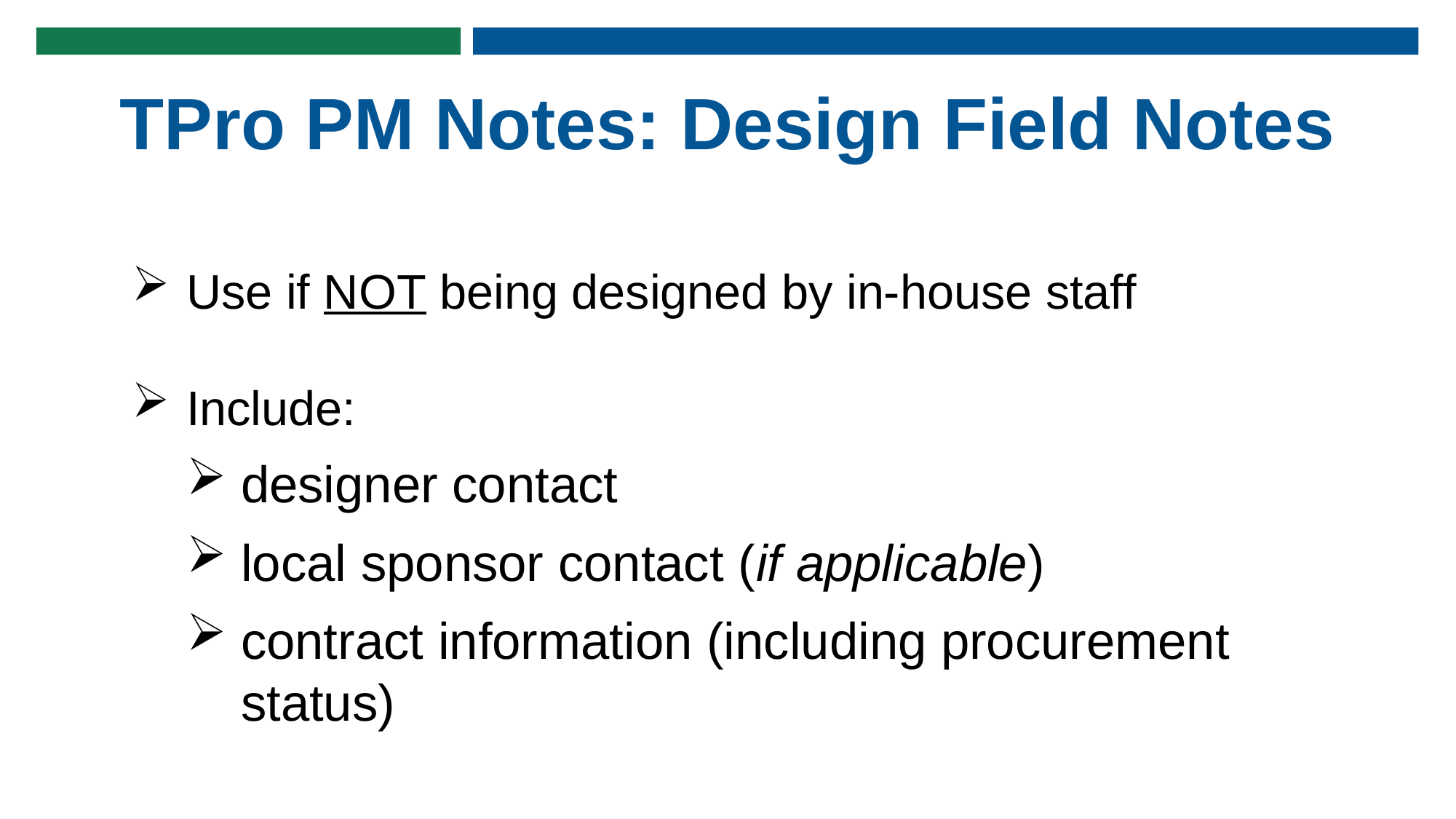

TPro PM Notes: Design Field Notes
Use if NOT being designed by in-house staff

Include:

designer contact

local sponsor contact (if applicable)

contract information (including procurement status)